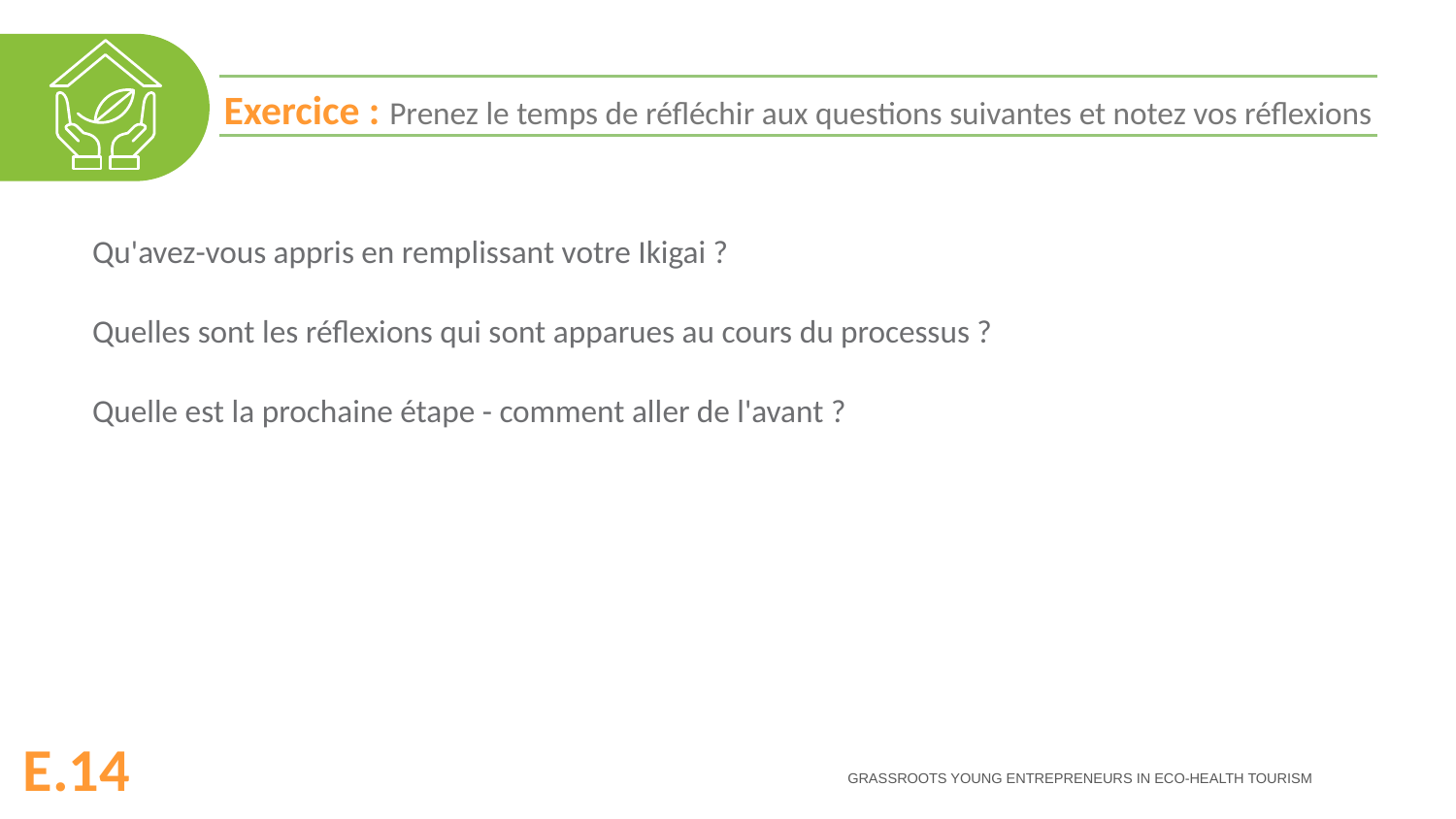

Exercice : Prenez le temps de réfléchir aux questions suivantes et notez vos réflexions

Qu'avez-vous appris en remplissant votre Ikigai ?

Quelles sont les réflexions qui sont apparues au cours du processus ?

Quelle est la prochaine étape - comment aller de l'avant ?

E.14
GRASSROOTS YOUNG ENTREPRENEURS IN ECO-HEALTH TOURISM